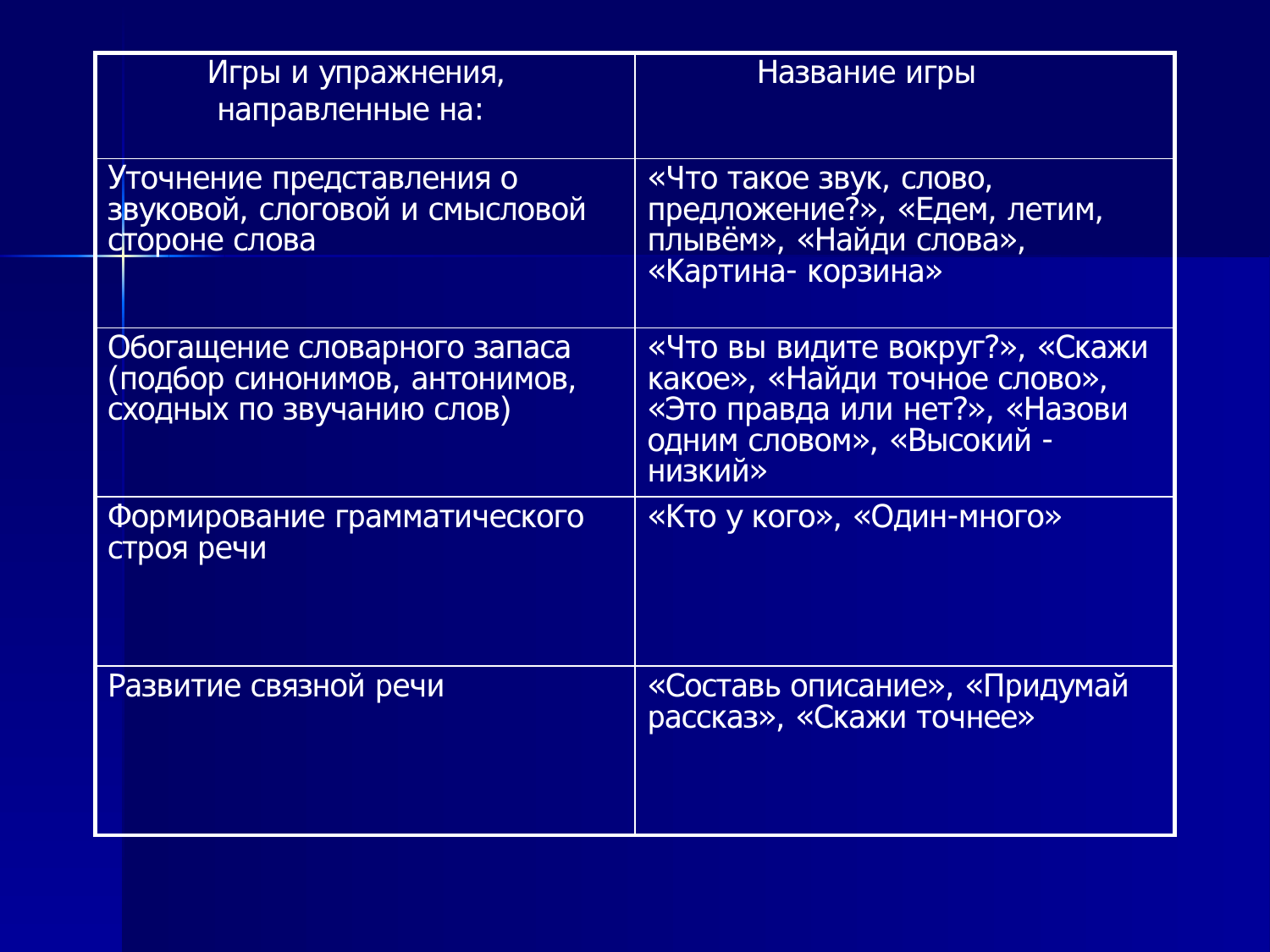

| Игры и упражнения, направленные на: | Название игры |
| --- | --- |
| Уточнение представления о звуковой, слоговой и смысловой стороне слова | «Что такое звук, слово, предложение?», «Едем, летим, плывём», «Найди слова», «Картина- корзина» |
| Обогащение словарного запаса (подбор синонимов, антонимов, сходных по звучанию слов) | «Что вы видите вокруг?», «Скажи какое», «Найди точное слово», «Это правда или нет?», «Назови одним словом», «Высокий - низкий» |
| Формирование грамматического строя речи | «Кто у кого», «Один-много» |
| Развитие связной речи | «Составь описание», «Придумай рассказ», «Скажи точнее» |